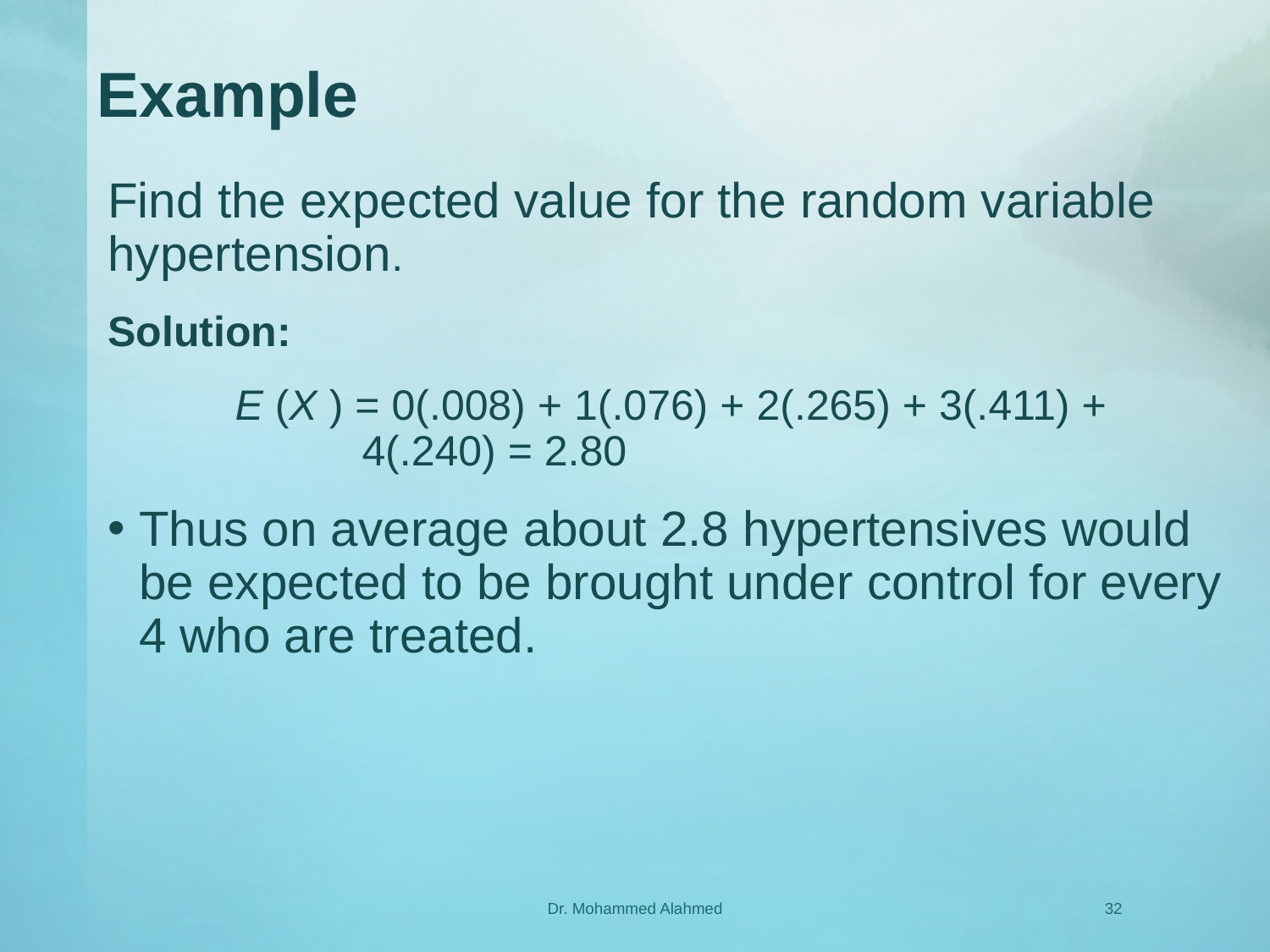

# Example
Find the expected value for the random variable hypertension.
Solution:
	E (X ) = 0(.008) + 1(.076) + 2(.265) + 3(.411) + 			4(.240) = 2.80
Thus on average about 2.8 hypertensives would be expected to be brought under control for every 4 who are treated.
Dr. Mohammed Alahmed
32